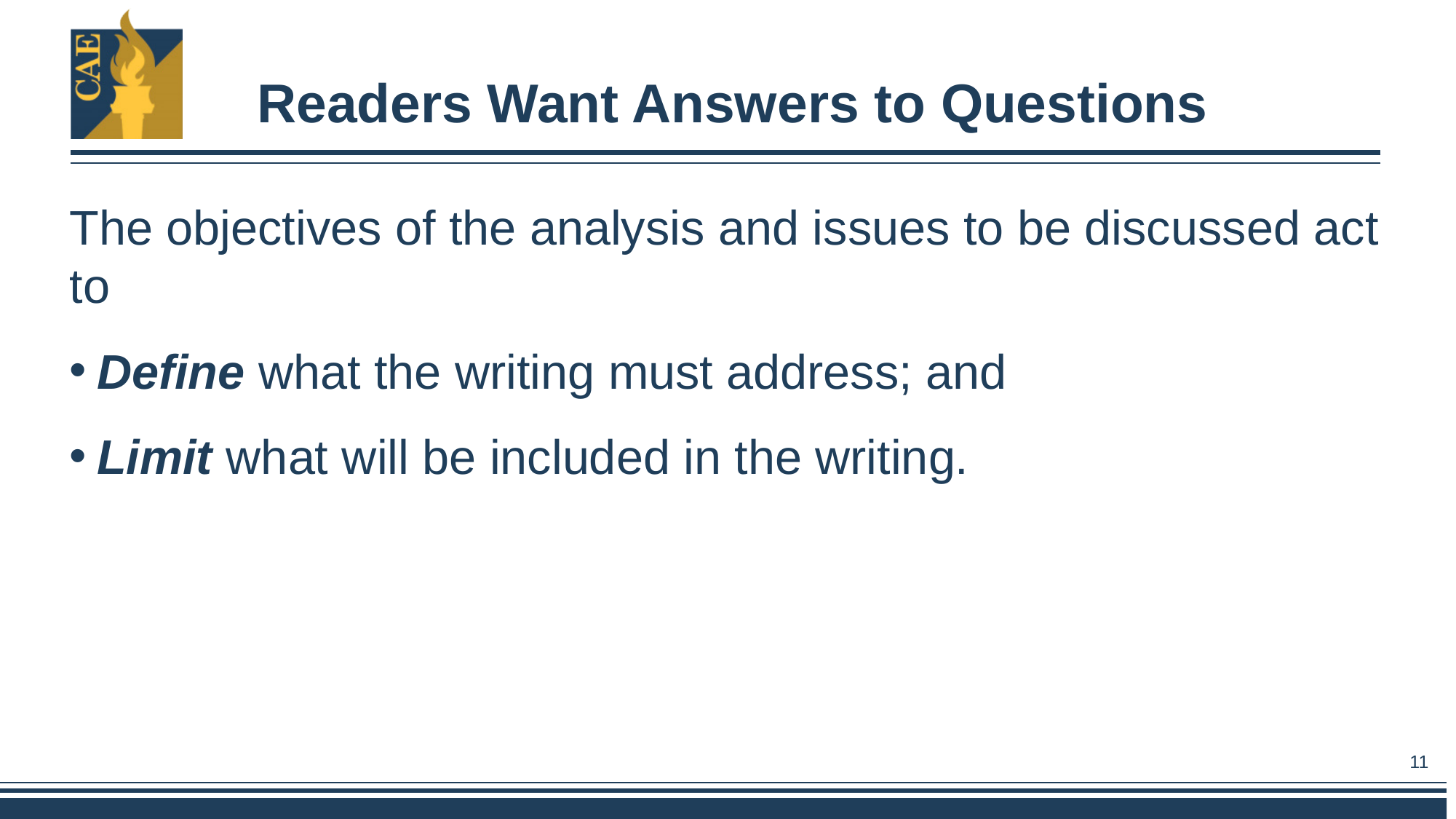

# Readers Want Answers to Questions
The objectives of the analysis and issues to be discussed act to
Define what the writing must address; and
Limit what will be included in the writing.
11